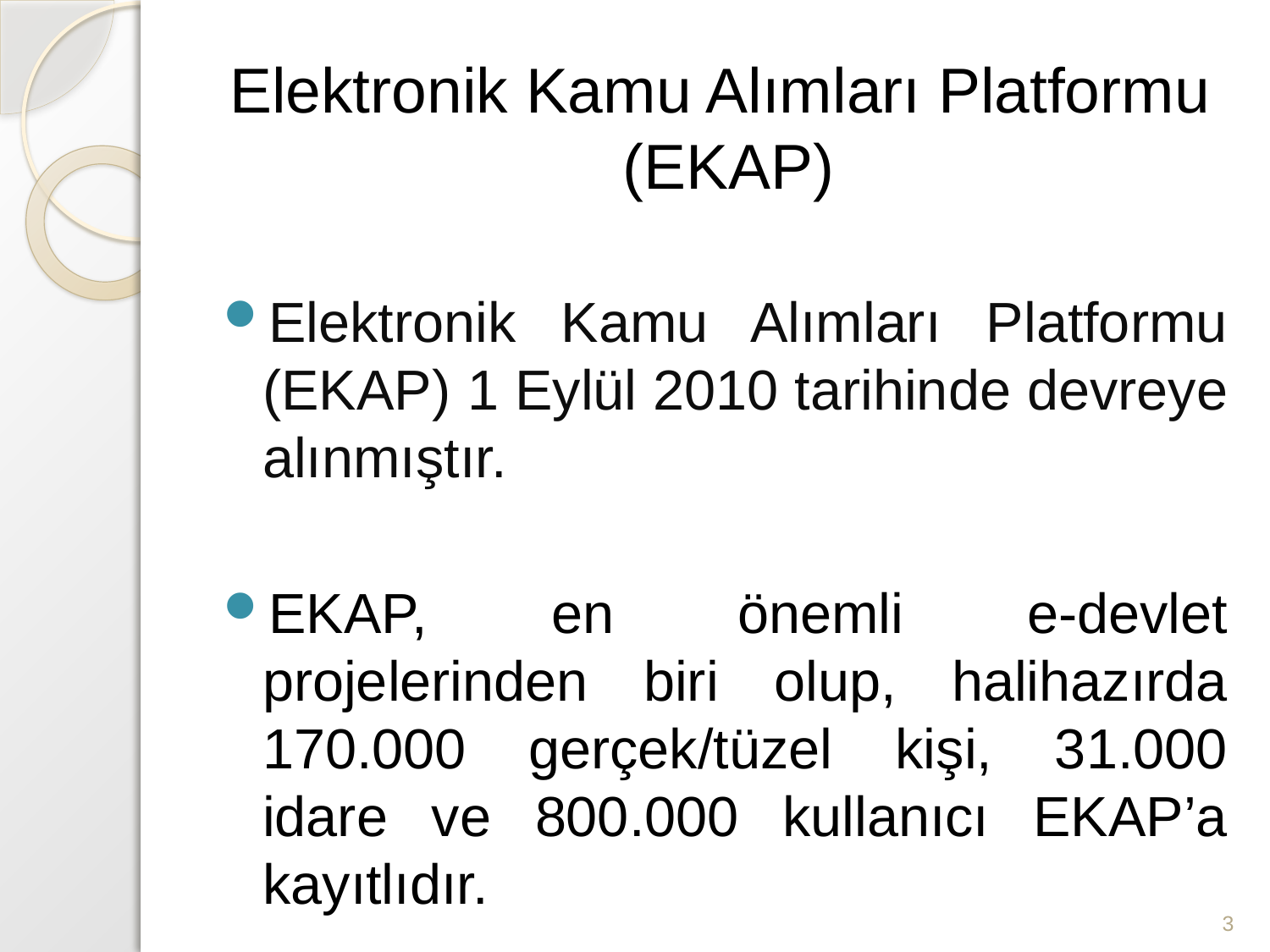

# Elektronik Kamu Alımları Platformu (EKAP)

Elektronik Kamu Alımları Platformu (EKAP) 1 Eylül 2010 tarihinde devreye alınmıştır.

EKAP, en önemli e-devlet projelerinden biri olup, halihazırda 170.000 gerçek/tüzel kişi, 31.000 idare ve 800.000 kullanıcı EKAP’a kayıtlıdır.

3